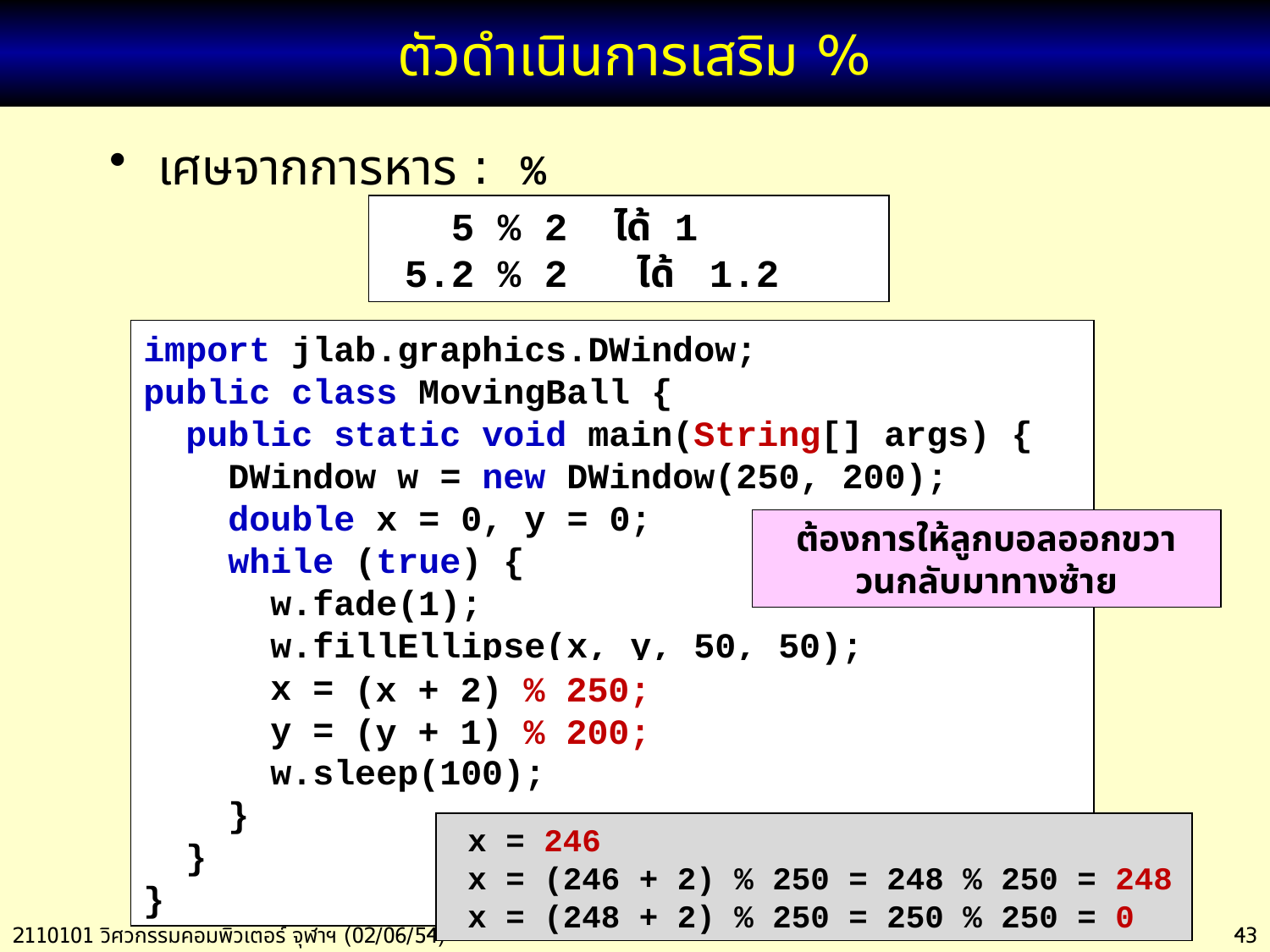

# ตัวดำเนินการเสริม %
เศษจากการหาร :  %
   5 % 2  ได้  1
 5.2 % 2   ได้   1.2
import jlab.graphics.DWindow;
public class MovingBall {
  public static void main(String[] args) {
    DWindow w = new DWindow(250, 200);
    double x = 0, y = 0;
    while (true) {
      w.fade(1);
      w.fillEllipse(x, y, 50, 50);
      x =  x + 2;
      y =  y + 1;
      w.sleep(100);
    }
  }
}
ต้องการให้ลูกบอลออกขวา
วนกลับมาทางซ้าย
(x + 2) % 250;
(y + 1) % 200;
 x = 246
 x = (246 + 2) % 250 = 248 % 250 = 248
 x = (248 + 2) % 250 = 250 % 250 = 0